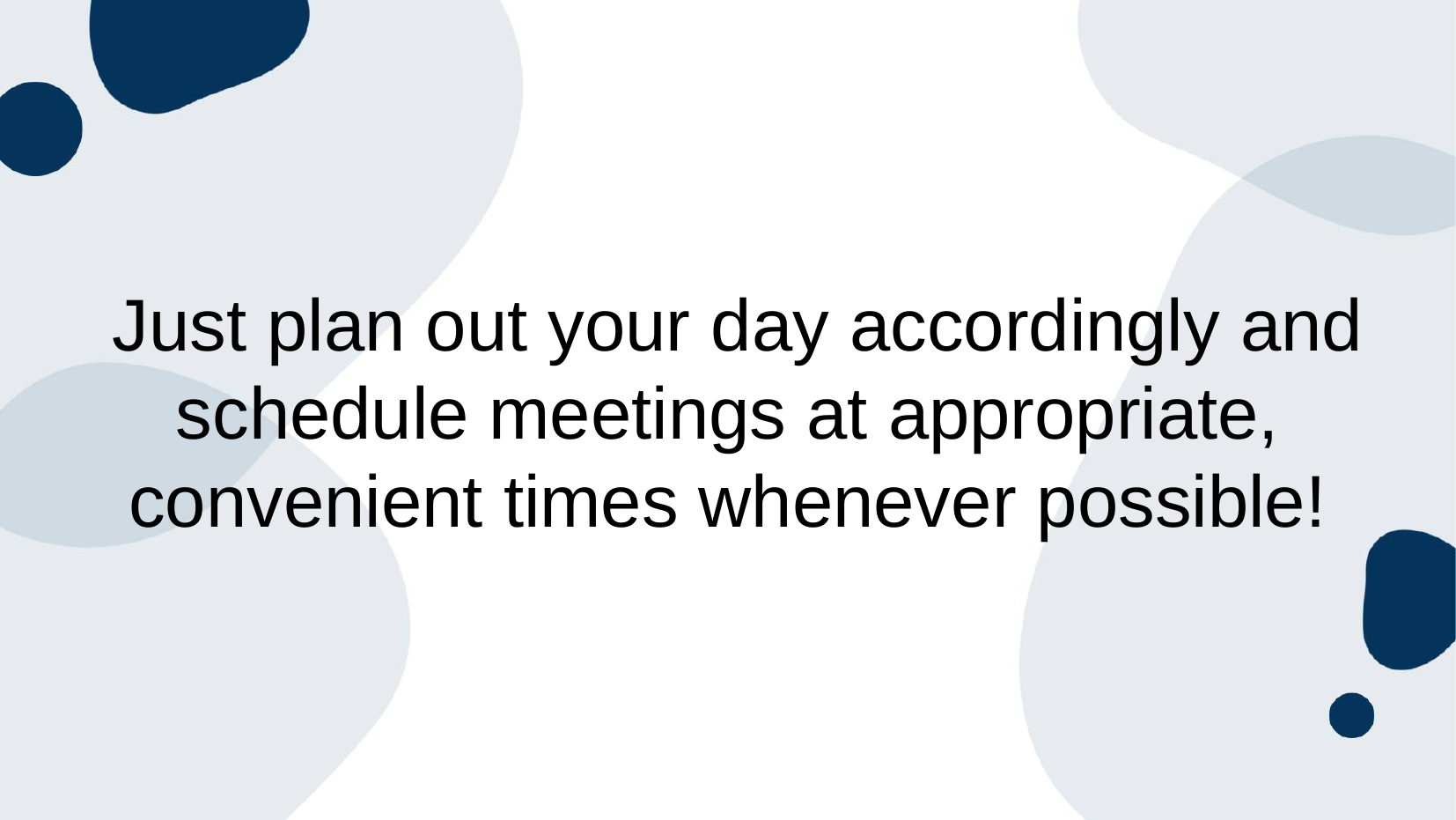

# Just plan out your day accordingly and schedule meetings at appropriate, convenient times whenever possible!